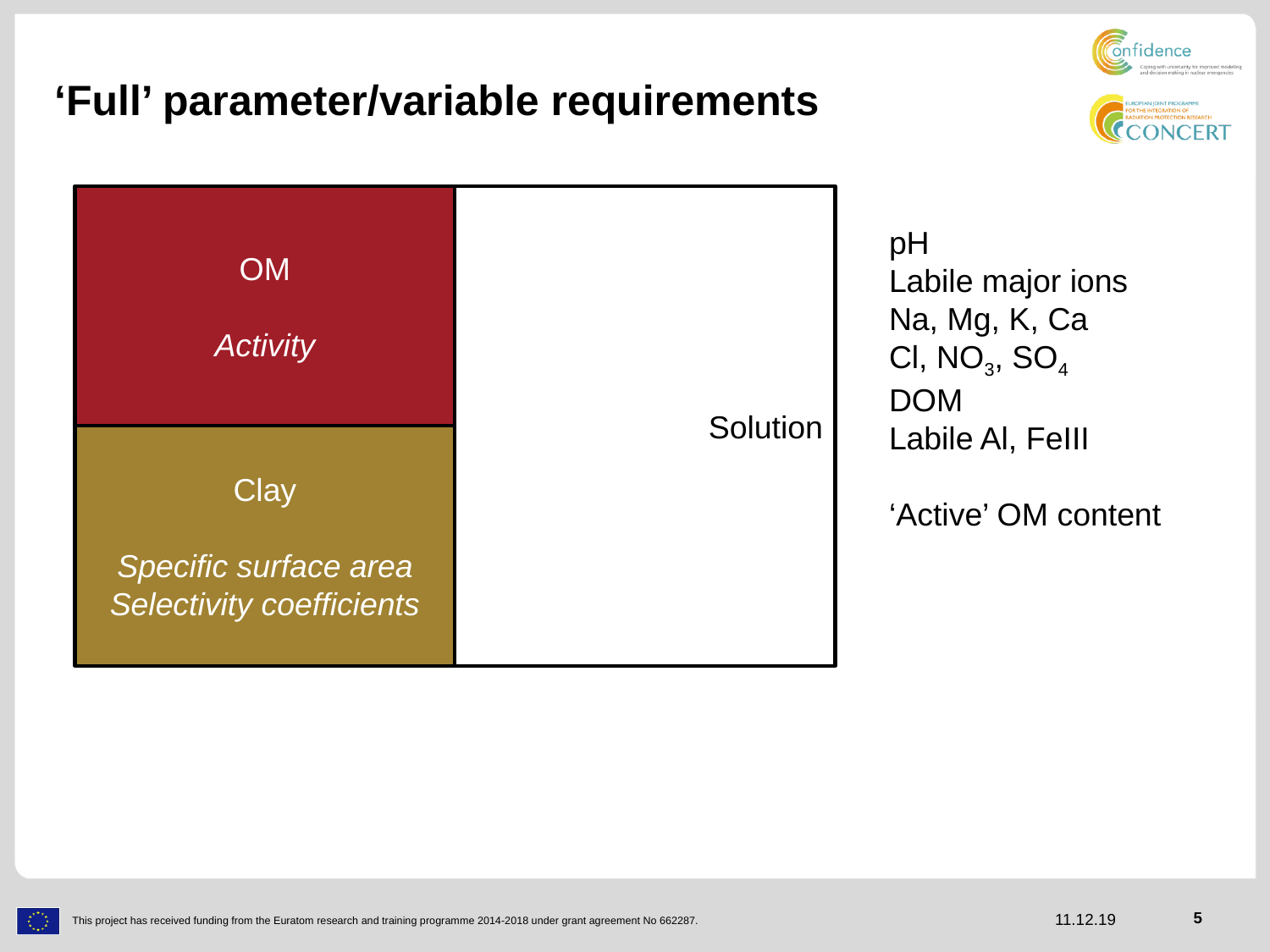

# ‘Full’ parameter/variable requirements
OM

Activity
Solution
Clay

Specific surface area
Selectivity coefficients
pH
Labile major ions
Na, Mg, K, Ca
Cl, NO3, SO4
DOM
Labile Al, FeIII

‘Active’ OM content